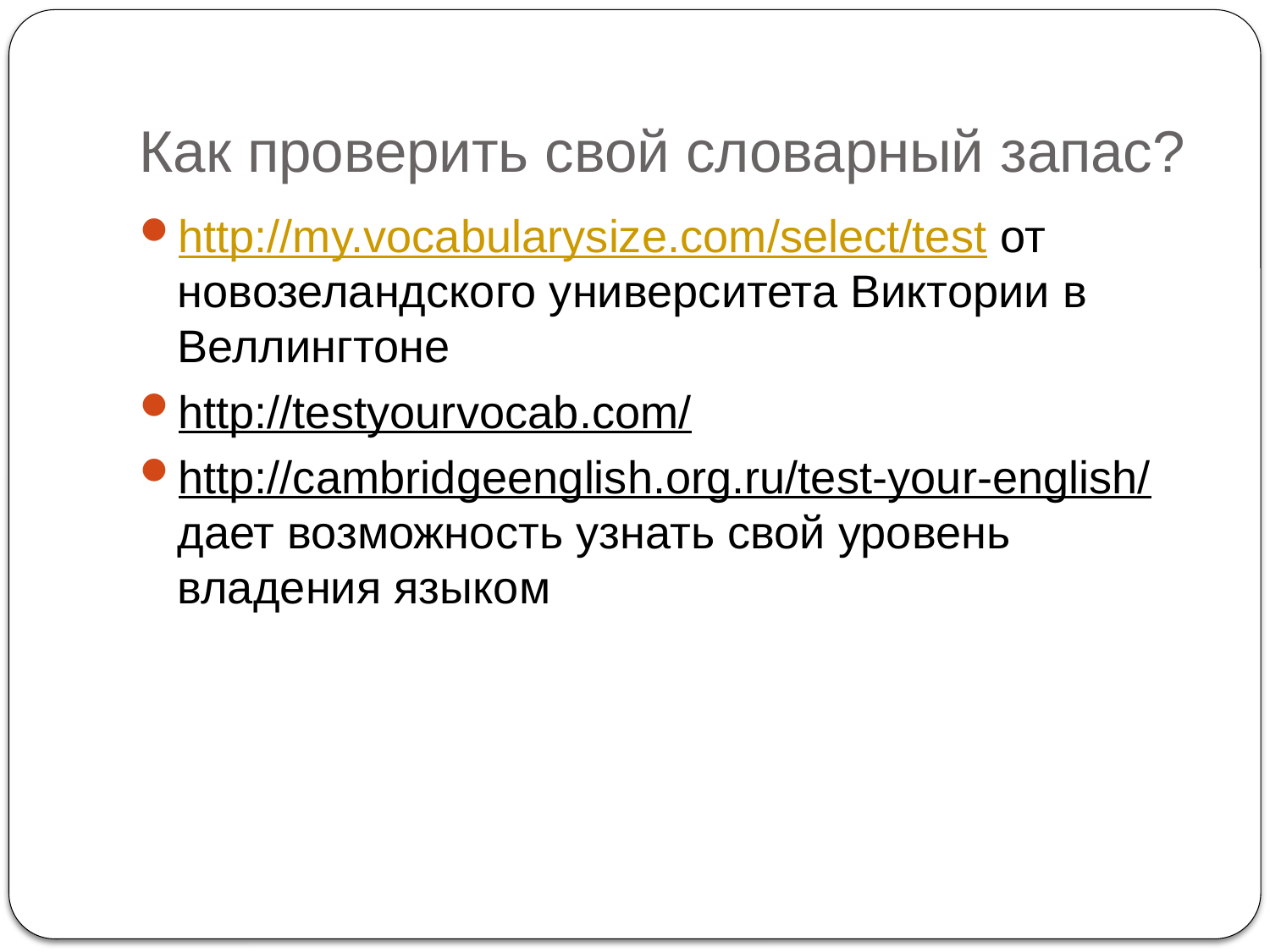

# Как проверить свой словарный запас?
http://my.vocabularysize.com/select/test от новозеландского университета Виктории в Веллингтоне
http://testyourvocab.com/
http://cambridgeenglish.org.ru/test-your-english/ дает возможность узнать свой уровень владения языком